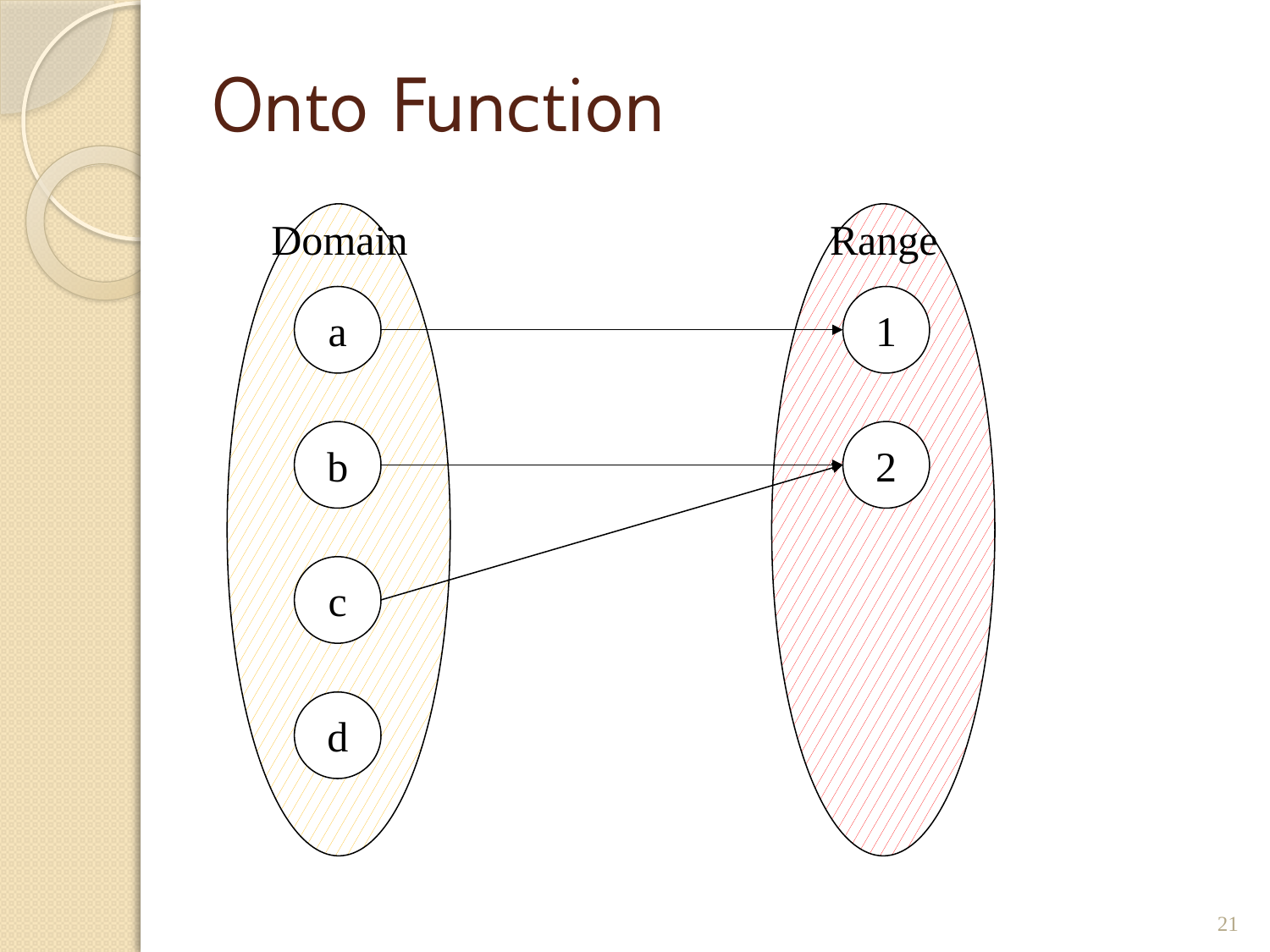

# Onto Function

Domain
Range
a
1
b
2
c
d
21